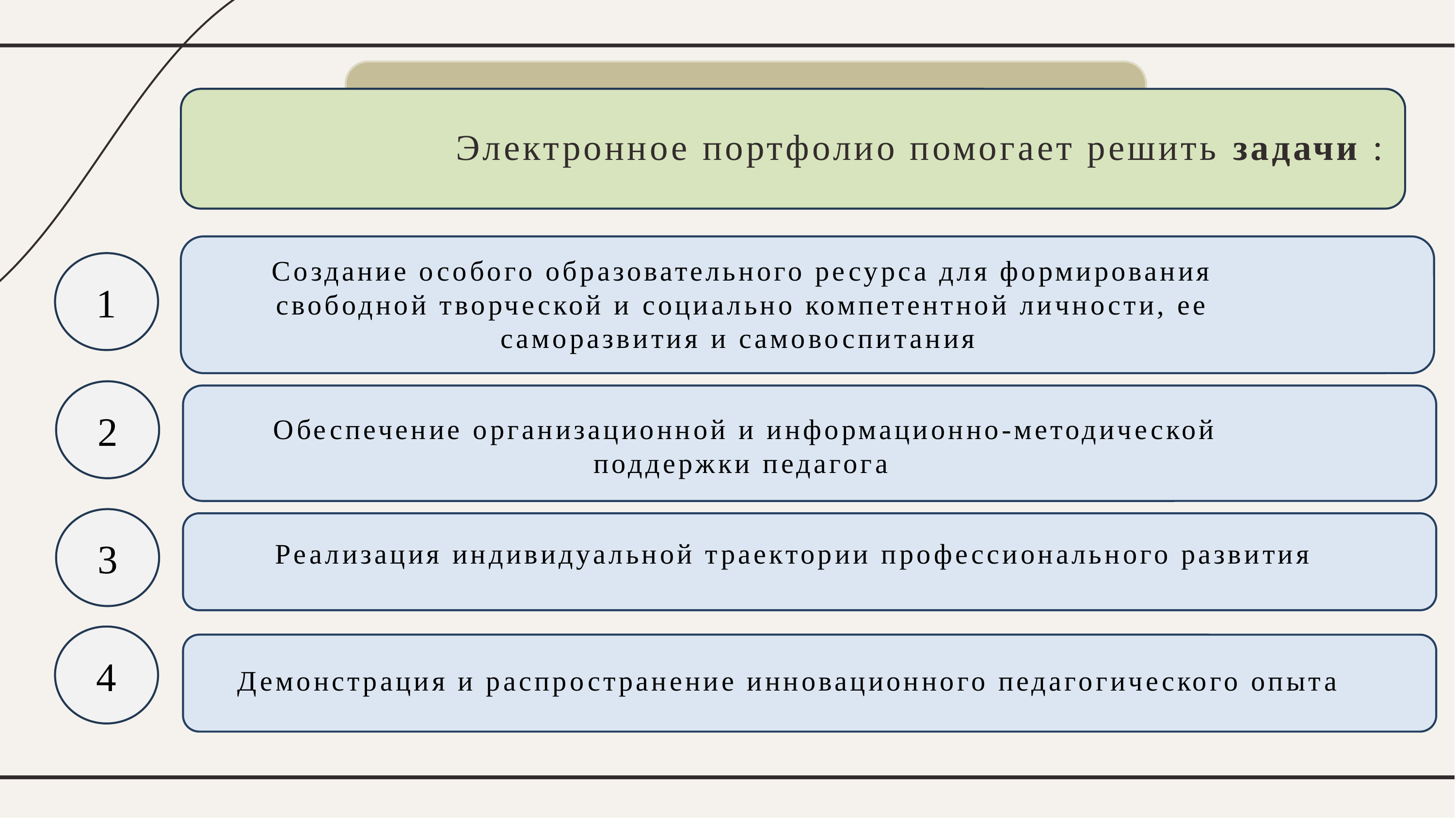

# Электронное портфолио помогает решить задачи :

Создание особого образовательного ресурса для формирования свободной творческой и социально компетентной личности, ее саморазвития и самовоспитания
1
2

Обеспечение организационной и информационно-методической поддержки педагога
3

Реализация индивидуальной траектории профессионального развития
4

Демонстрация и распространение инновационного педагогического опыта